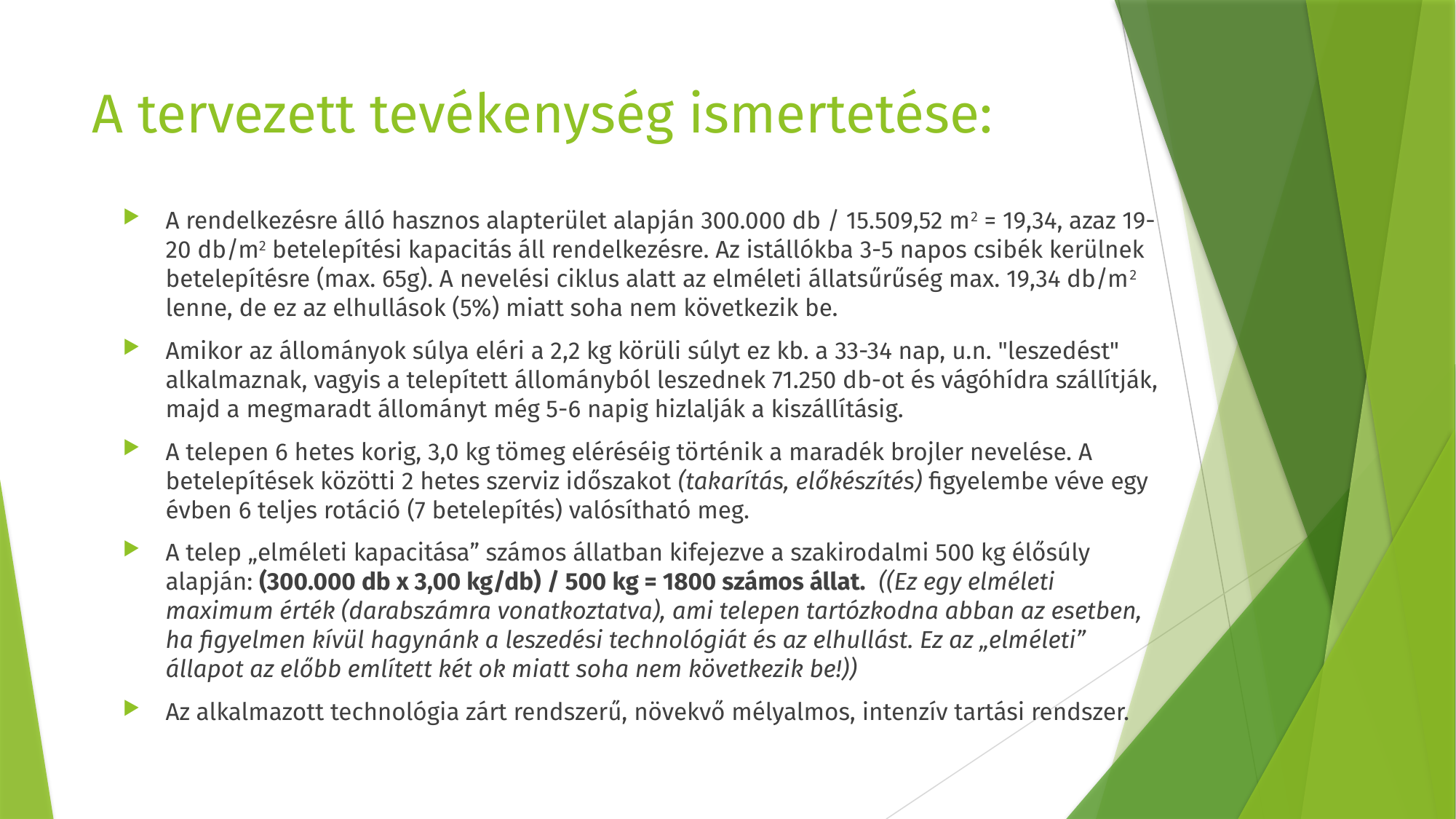

# A tervezett tevékenység ismertetése:
A rendelkezésre álló hasznos alapterület alapján 300.000 db / 15.509,52 m2 = 19,34, azaz 19-20 db/m2 betelepítési kapacitás áll rendelkezésre. Az istállókba 3-5 napos csibék kerülnek betelepítésre (max. 65g). A nevelési ciklus alatt az elméleti állatsűrűség max. 19,34 db/m2 lenne, de ez az elhullások (5%) miatt soha nem következik be.
Amikor az állományok súlya eléri a 2,2 kg körüli súlyt ez kb. a 33-34 nap, u.n. "leszedést" alkalmaznak, vagyis a telepített állományból leszednek 71.250 db-ot és vágóhídra szállítják, majd a megmaradt állományt még 5-6 napig hizlalják a kiszállításig.
A telepen 6 hetes korig, 3,0 kg tömeg eléréséig történik a maradék brojler nevelése. A betelepítések közötti 2 hetes szerviz időszakot (takarítás, előkészítés) figyelembe véve egy évben 6 teljes rotáció (7 betelepítés) valósítható meg.
A telep „elméleti kapacitása” számos állatban kifejezve a szakirodalmi 500 kg élősúly alapján: (300.000 db x 3,00 kg/db) / 500 kg = 1800 számos állat.  ((Ez egy elméleti maximum érték (darabszámra vonatkoztatva), ami telepen tartózkodna abban az esetben, ha figyelmen kívül hagynánk a leszedési technológiát és az elhullást. Ez az „elméleti” állapot az előbb említett két ok miatt soha nem következik be!))
Az alkalmazott technológia zárt rendszerű, növekvő mélyalmos, intenzív tartási rendszer.